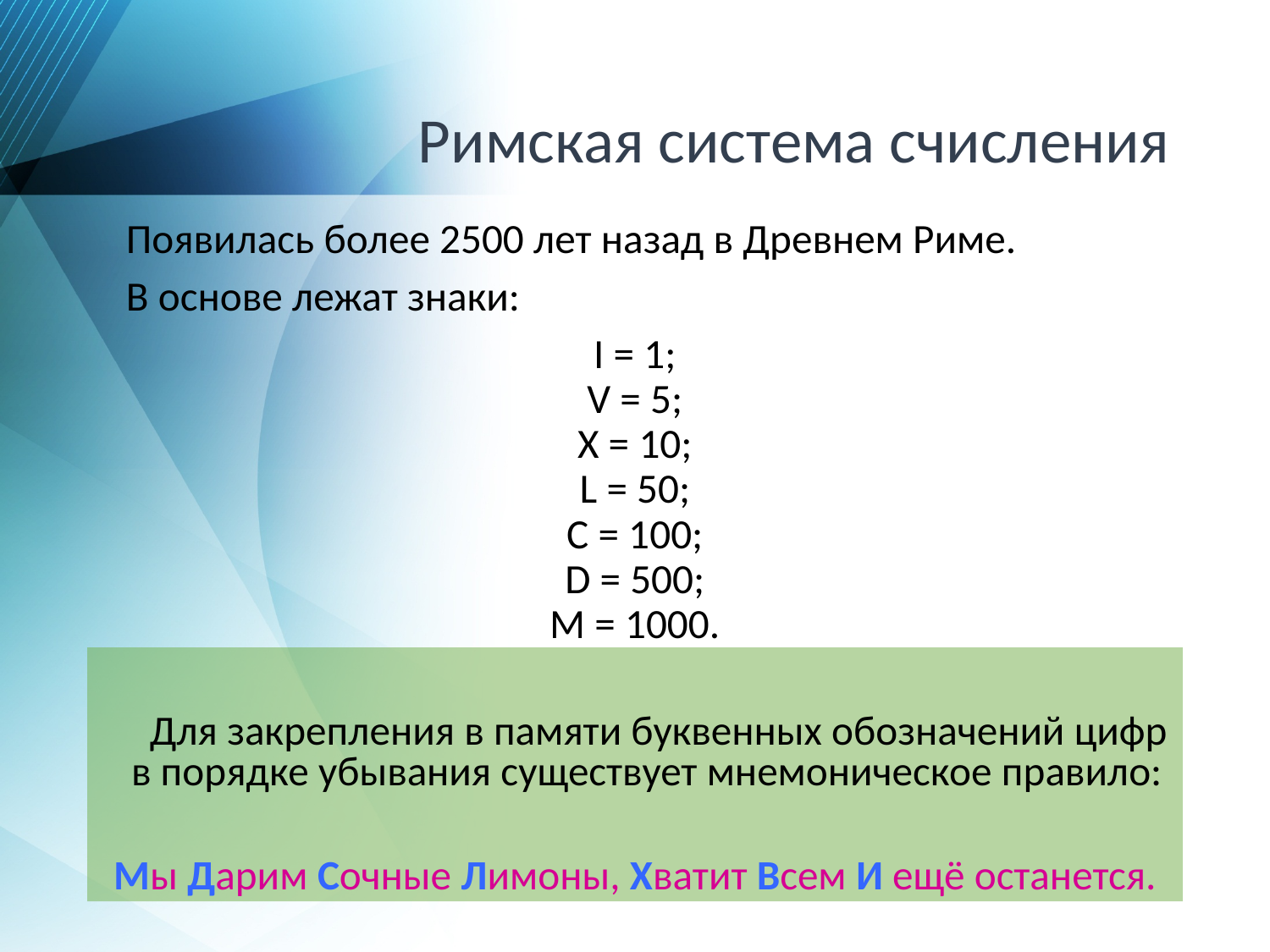

# Римская система счисления
   Появилась более 2500 лет назад в Древнем Риме.
   В основе лежат знаки:
I = 1;
V = 5;
X = 10;
L = 50;
C = 100;
D = 500;
M = 1000.

     Для закрепления в памяти буквенных обозначений цифр в порядке убывания существует мнемоническое правило:

Мы Дарим Сочные Лимоны, Хватит Всем И ещё останется.